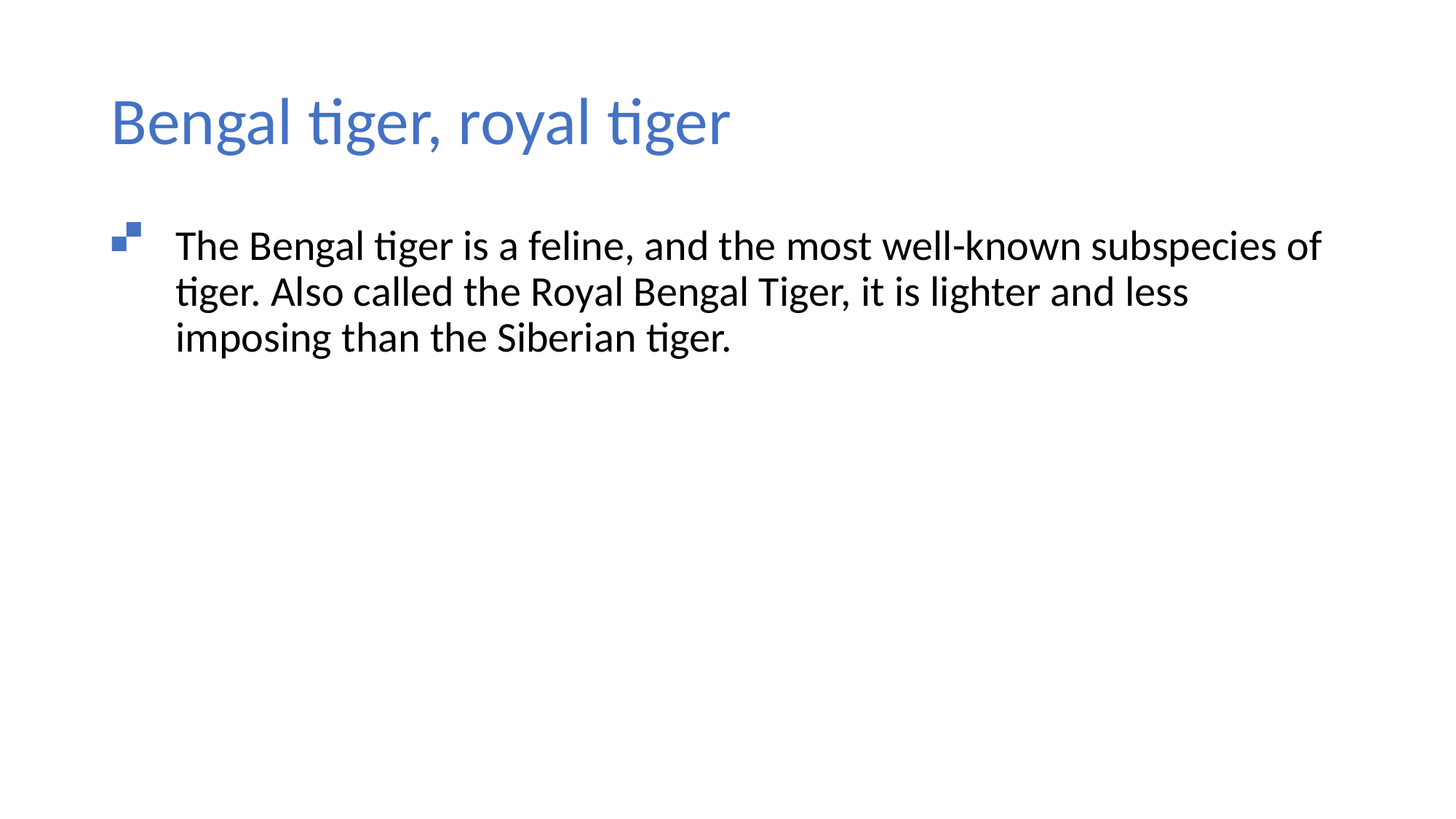

# Bengal tiger, royal tiger
The Bengal tiger is a feline, and the most well-known subspecies of tiger. Also called the Royal Bengal Tiger, it is lighter and less imposing than the Siberian tiger.